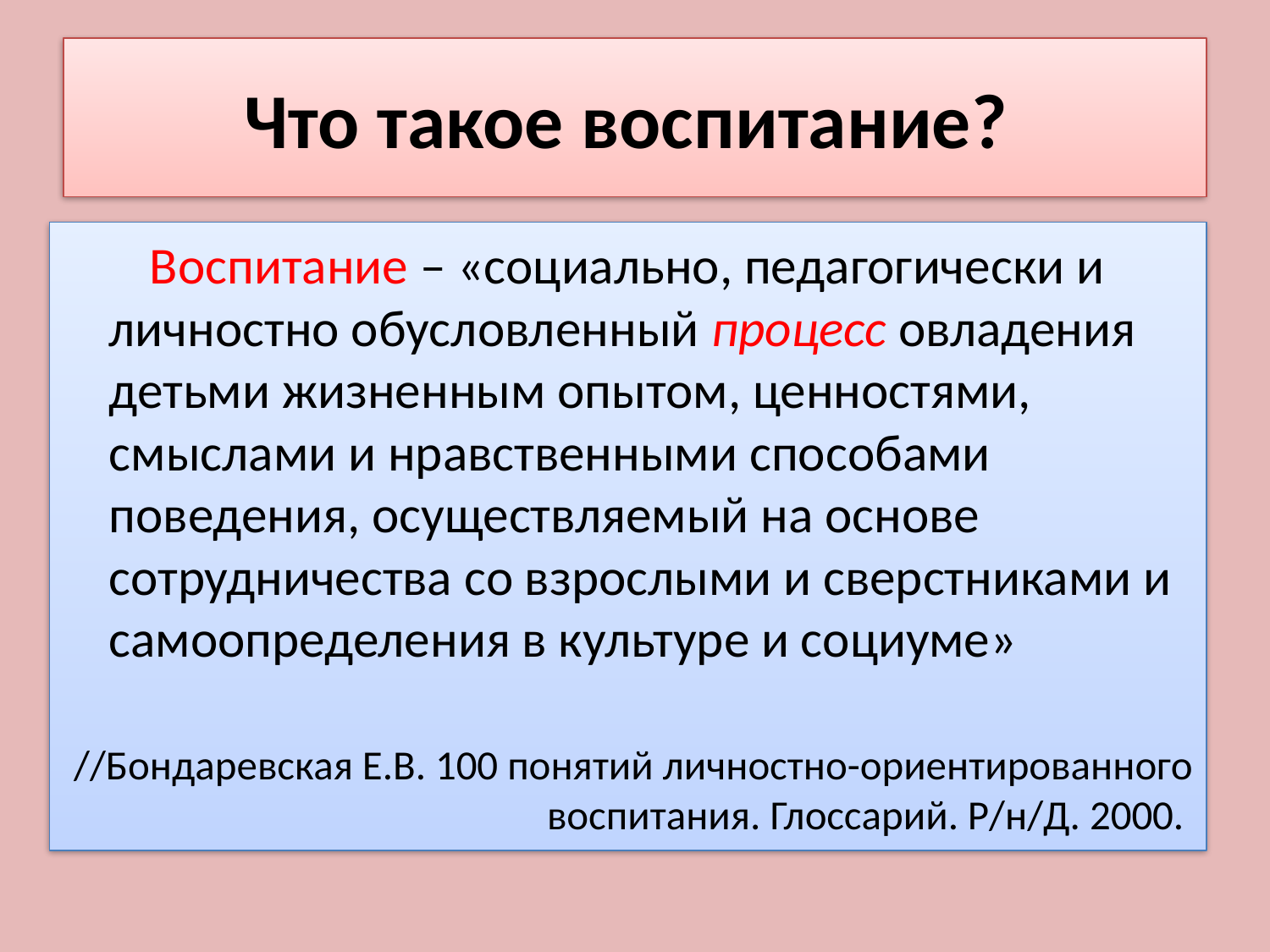

# Что такое воспитание?
       Воспитание – «социально, педагогически и личностно обусловленный процесс овладения детьми жизненным опытом, ценностями, смыслами и нравственными способами поведения, осуществляемый на основе сотрудничества со взрослыми и сверстниками и самоопределения в культуре и социуме»

//Бондаревская Е.В. 100 понятий личностно-ориентированного воспитания. Глоссарий. Р/н/Д. 2000.